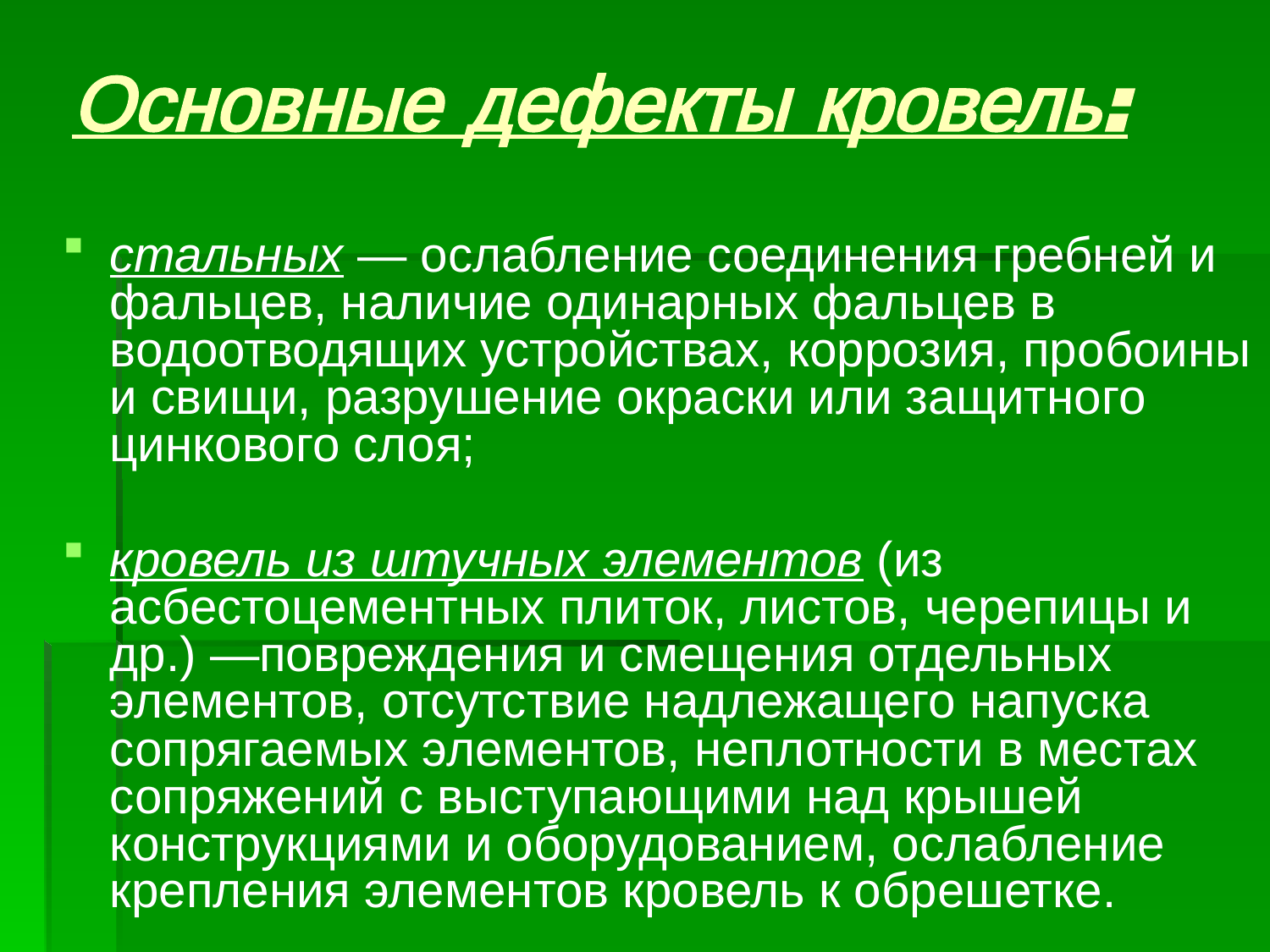

# Основные дефекты кровель:
стальных — ослабление соединения гребней и фальцев, наличие одинарных фальцев в водоотводящих устройствах, коррозия, пробоины и свищи, разрушение окраски или защитного цинкового слоя;

кровель из штучных элементов (из асбестоцементных плиток, листов, черепицы и др.) —повреждения и смещения отдельных элементов, отсутствие надлежащего напуска сопрягаемых элементов, неплотности в местах сопряжений с выступающими над крышей конструкциями и оборудованием, ослабление крепления элементов кровель к обрешетке.